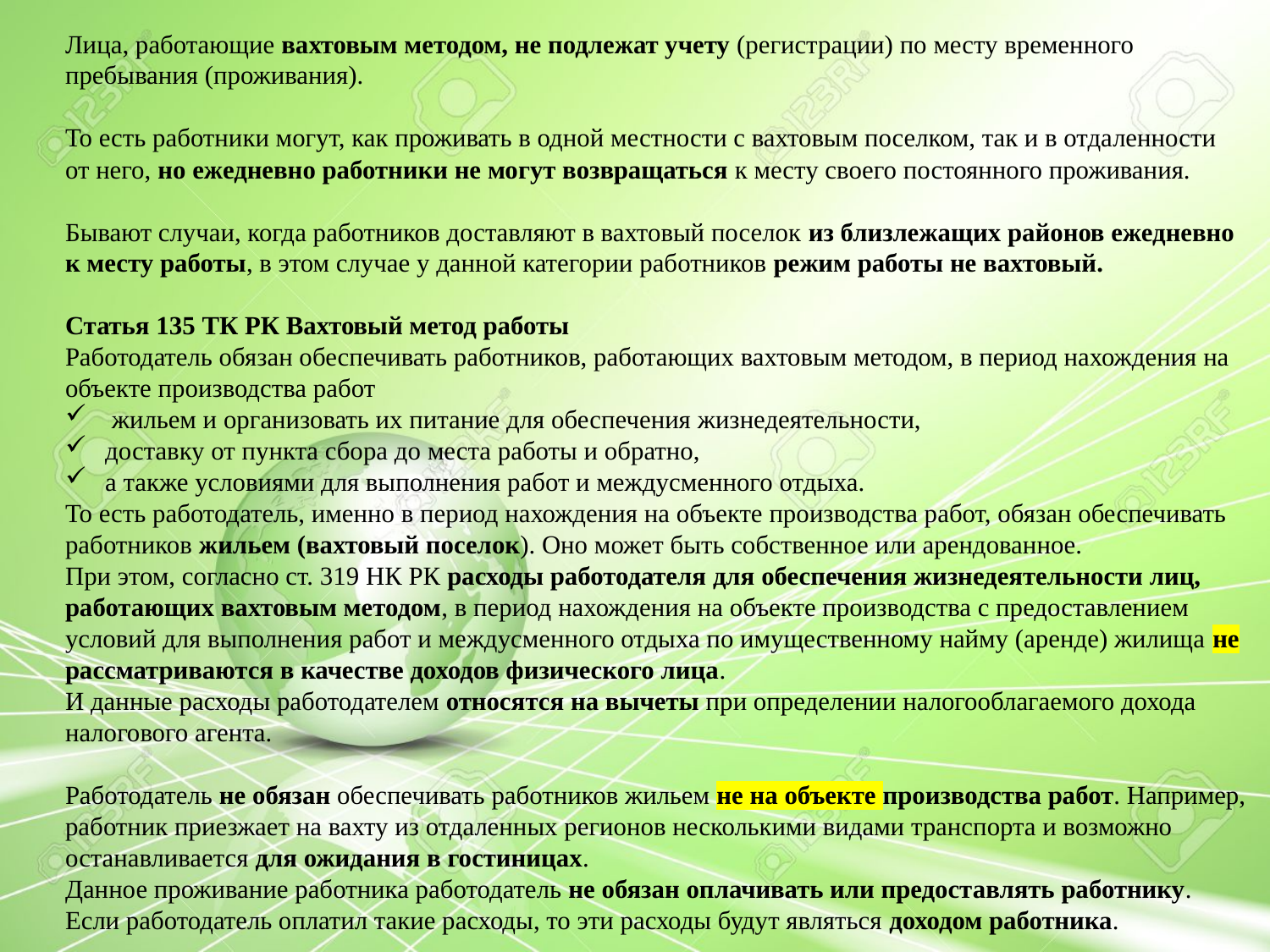

Лица, работающие вахтовым методом, не подлежат учету (регистрации) по месту временного пребывания (проживания).

То есть работники могут, как проживать в одной местности с вахтовым поселком, так и в отдаленности от него, но ежедневно работники не могут возвращаться к месту своего постоянного проживания.

Бывают случаи, когда работников доставляют в вахтовый поселок из близлежащих районов ежедневно к месту работы, в этом случае у данной категории работников режим работы не вахтовый.

Статья 135 ТК РК Вахтовый метод работы
Работодатель обязан обеспечивать работников, работающих вахтовым методом, в период нахождения на объекте производства работ
 жильем и организовать их питание для обеспечения жизнедеятельности,
доставку от пункта сбора до места работы и обратно,
а также условиями для выполнения работ и междусменного отдыха.
То есть работодатель, именно в период нахождения на объекте производства работ, обязан обеспечивать работников жильем (вахтовый поселок). Оно может быть собственное или арендованное.
При этом, согласно ст. 319 НК РК расходы работодателя для обеспечения жизнедеятельности лиц, работающих вахтовым методом, в период нахождения на объекте производства с предоставлением условий для выполнения работ и междусменного отдыха по имущественному найму (аренде) жилища не рассматриваются в качестве доходов физического лица.
И данные расходы работодателем относятся на вычеты при определении налогооблагаемого дохода налогового агента.

Работодатель не обязан обеспечивать работников жильем не на объекте производства работ. Например, работник приезжает на вахту из отдаленных регионов несколькими видами транспорта и возможно останавливается для ожидания в гостиницах.
Данное проживание работника работодатель не обязан оплачивать или предоставлять работнику.
Если работодатель оплатил такие расходы, то эти расходы будут являться доходом работника.